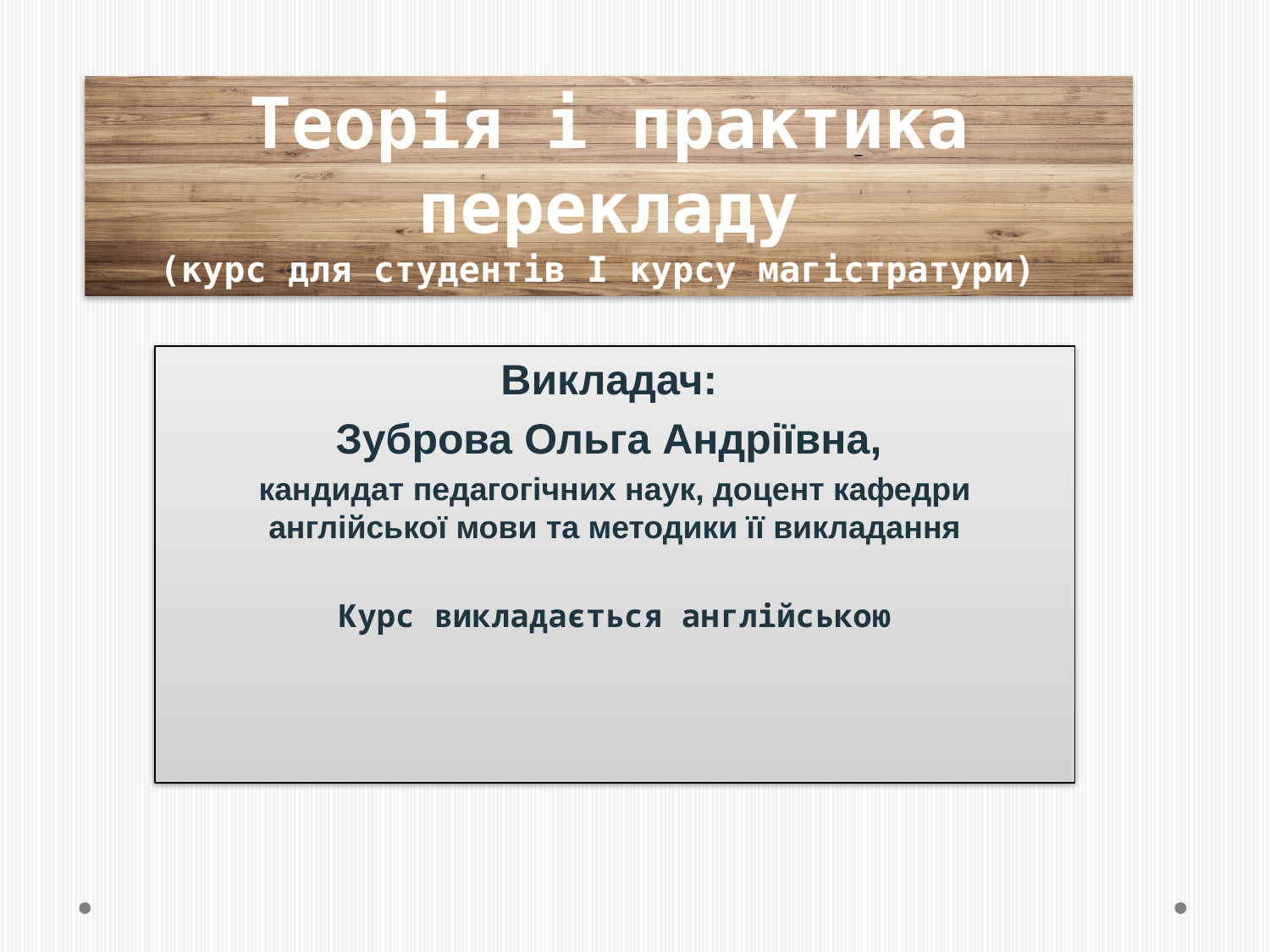

# Теорія і практика перекладу (курс для студентів І курсу магістратури)
Викладач:
Зуброва Ольга Андріївна,
кандидат педагогічних наук, доцент кафедри англійської мови та методики її викладання

Курс викладається англійською